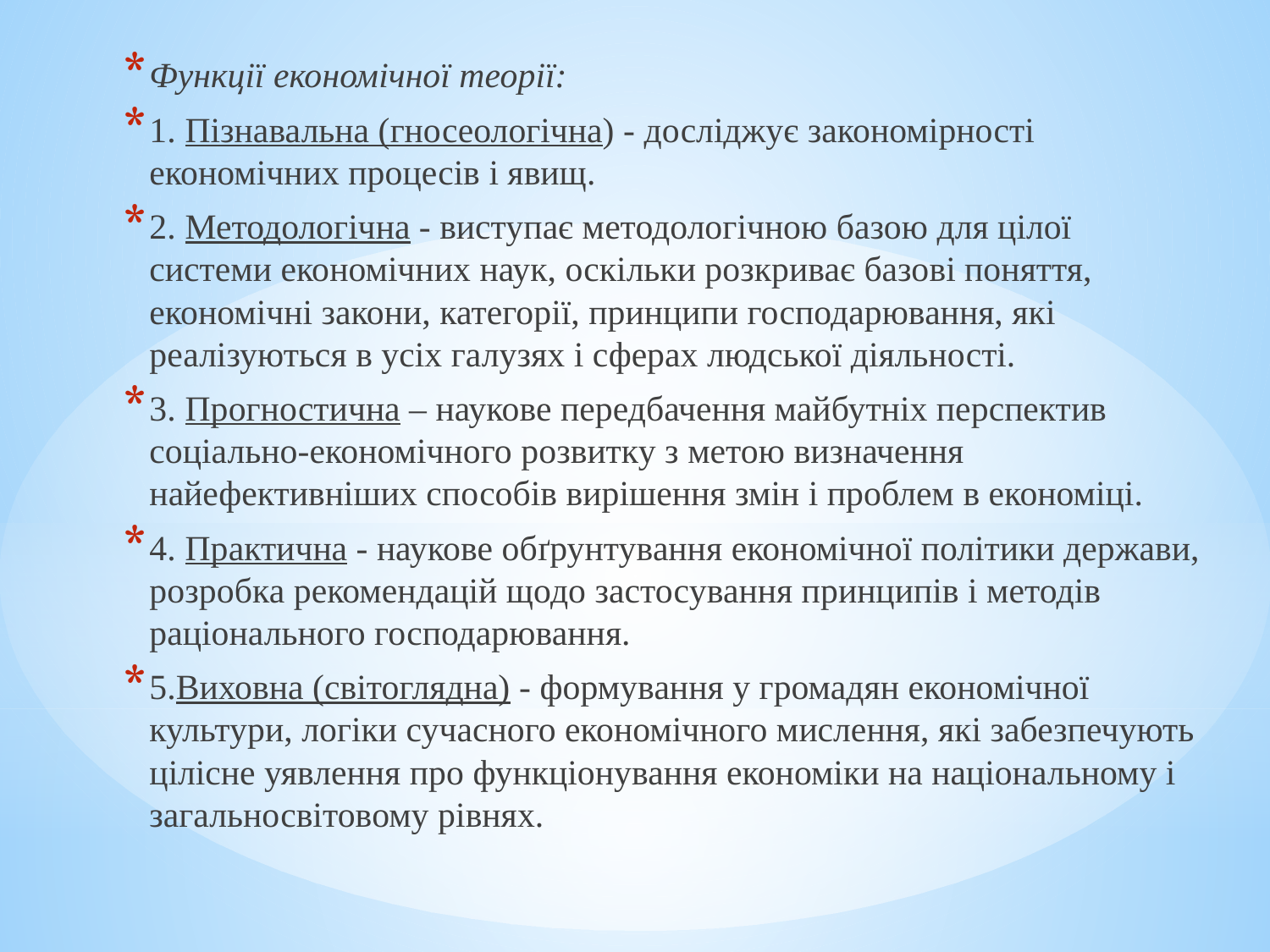

Функції економічної теорії:
1. Пізнавальна (гносеологічна) - досліджує закономірності економічних процесів і явищ.
2. Методологічна - виступає методологічною базою для цілої системи економічних наук, оскільки розкриває базові поняття, економічні закони, категорії, принципи господарювання, які реалізуються в усіх галузях і сферах людської діяльності.
3. Прогностична – наукове передбачення майбутніх перспектив соціально-економічного розвитку з метою визначення найефективніших способів вирішення змін і проблем в економіці.
4. Практична - наукове обґрунтування економічної політики держави, розробка рекомендацій щодо застосування принципів і методів раціонального господарювання.
5.Виховна (світоглядна) - формування у громадян економічної культури, логіки сучасного економічного мислення, які забезпечують цілісне уявлення про функціонування економіки на національному і загальносвітовому рівнях.